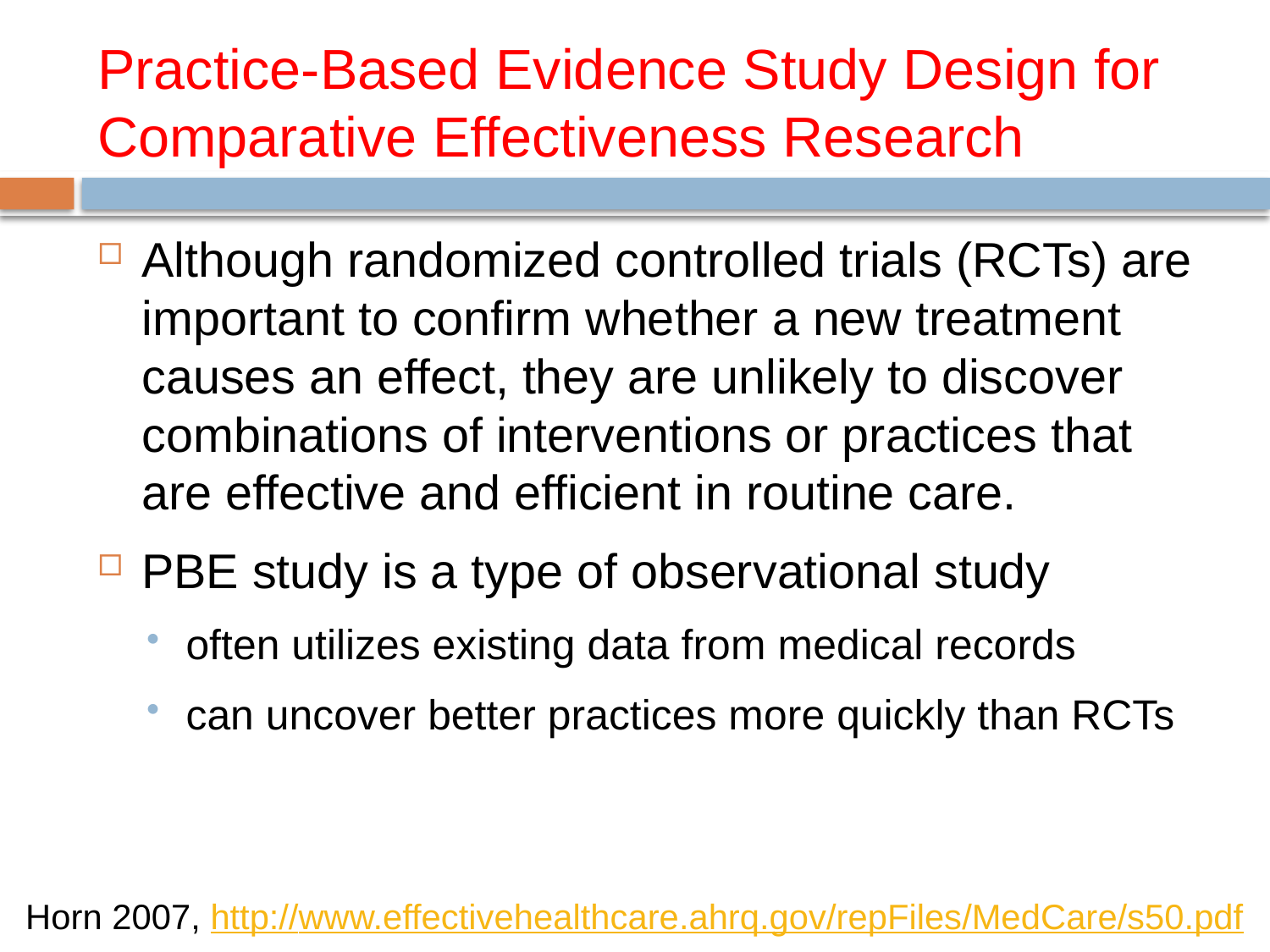

# Practice-Based Evidence Study Design for Comparative Effectiveness Research
Although randomized controlled trials (RCTs) are important to confirm whether a new treatment causes an effect, they are unlikely to discover combinations of interventions or practices that are effective and efficient in routine care.
PBE study is a type of observational study
often utilizes existing data from medical records
can uncover better practices more quickly than RCTs
Horn 2007, http://www.effectivehealthcare.ahrq.gov/repFiles/MedCare/s50.pdf